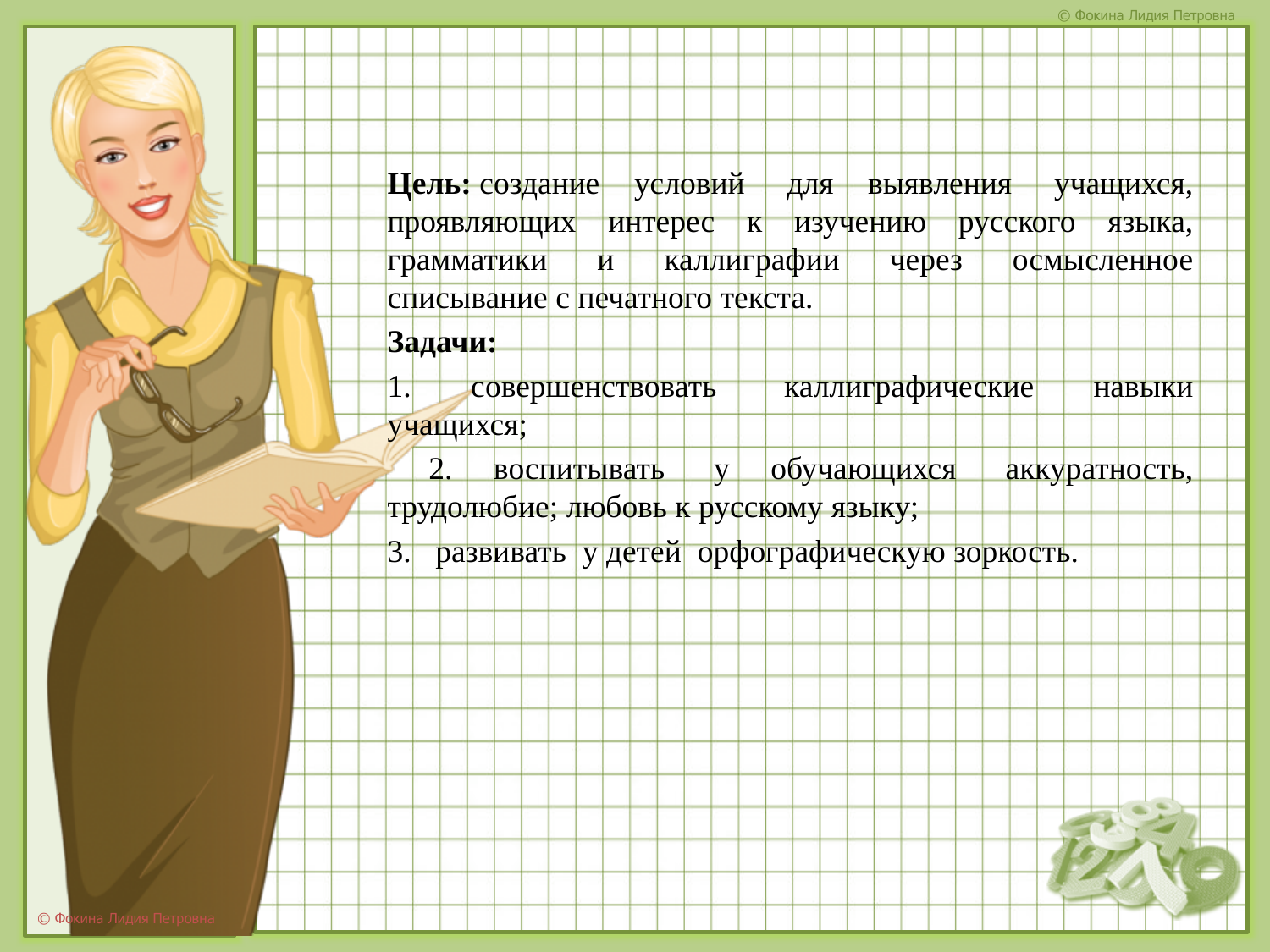

Цель: создание условий  для выявления  учащихся, проявляющих интерес к изучению русского языка, грамматики и каллиграфии через осмысленное списывание с печатного текста.
Задачи:
1. совершенствовать  каллиграфические навыки учащихся;
 2. воспитывать  у обучающихся  аккуратность, трудолюбие; любовь к русскому языку;
3.   развивать  у детей  орфографическую зоркость.